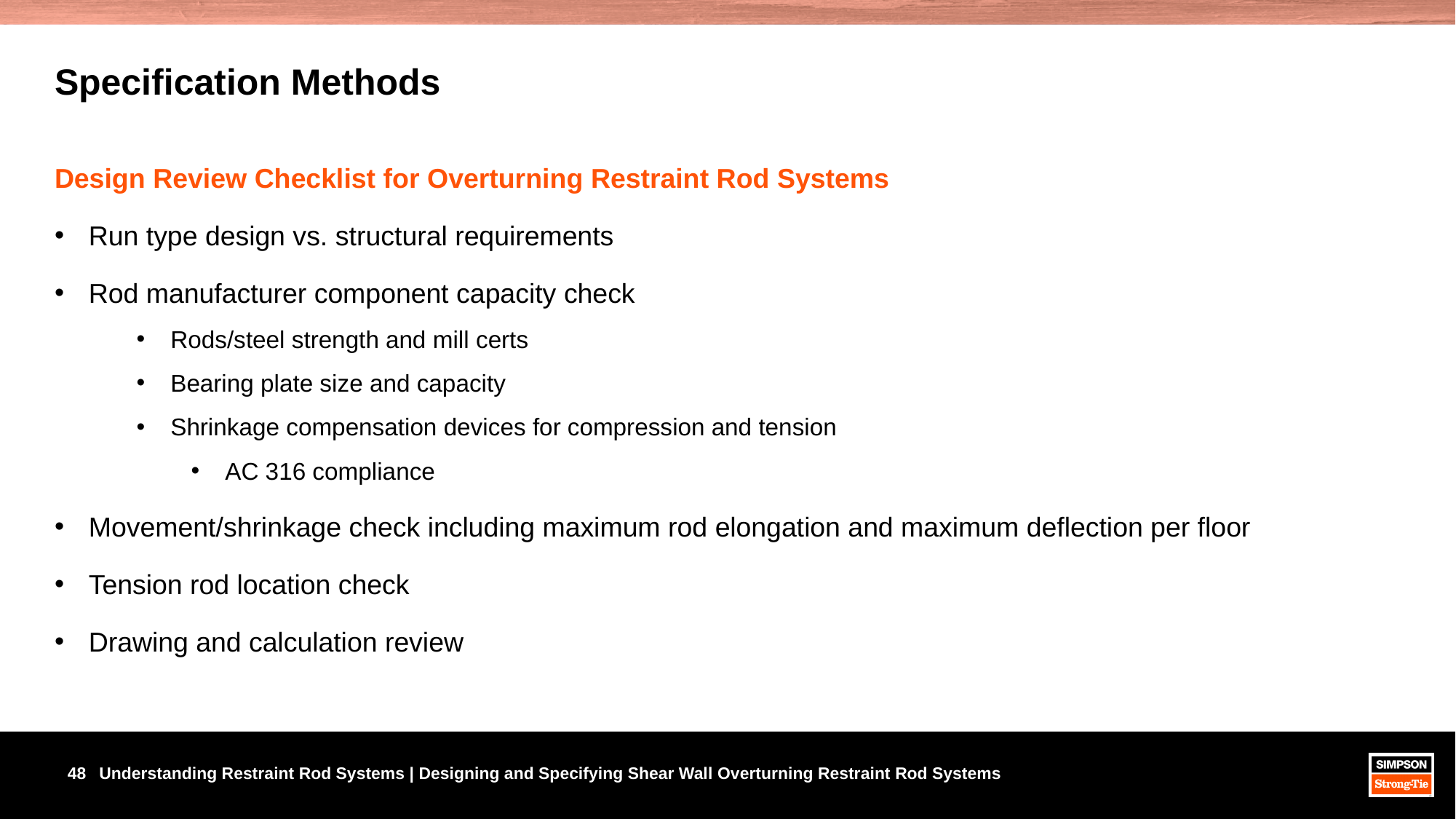

# Specification Methods
Design Review Checklist for Overturning Restraint Rod Systems
Run type design vs. structural requirements
Rod manufacturer component capacity check
Rods/steel strength and mill certs
Bearing plate size and capacity
Shrinkage compensation devices for compression and tension
AC 316 compliance
Movement/shrinkage check including maximum rod elongation and maximum deflection per floor
Tension rod location check
Drawing and calculation review
Understanding Restraint Rod Systems | Designing and Specifying Shear Wall Overturning Restraint Rod Systems